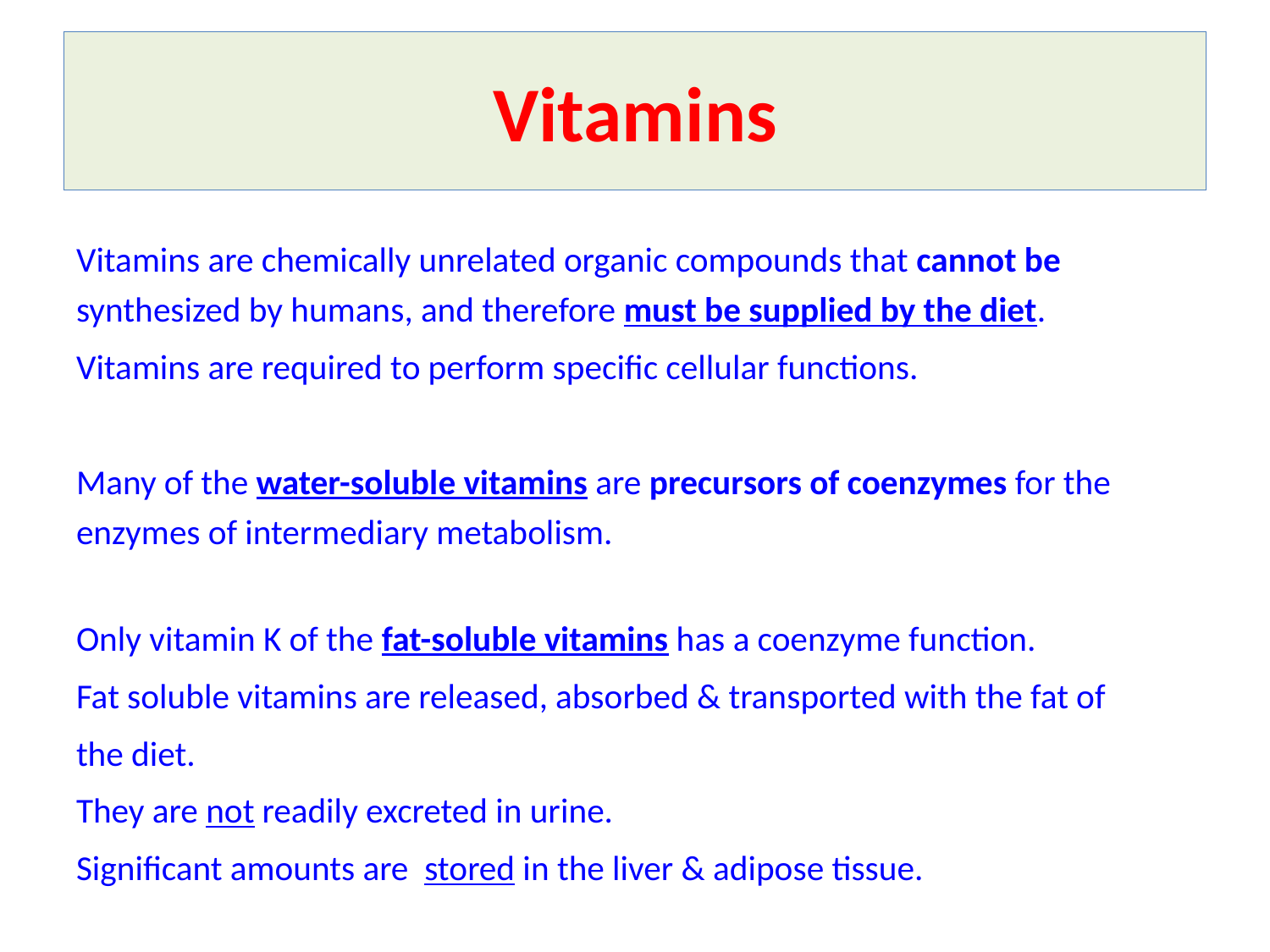

# Vitamins
Vitamins are chemically unrelated organic compounds that cannot be synthesized by humans, and therefore must be supplied by the diet.
Vitamins are required to perform specific cellular functions.

Many of the water-soluble vitamins are precursors of coenzymes for the enzymes of intermediary metabolism.

Only vitamin K of the fat-soluble vitamins has a coenzyme function.
Fat soluble vitamins are released, absorbed & transported with the fat of
the diet.
They are not readily excreted in urine.
Significant amounts are  stored in the liver & adipose tissue.